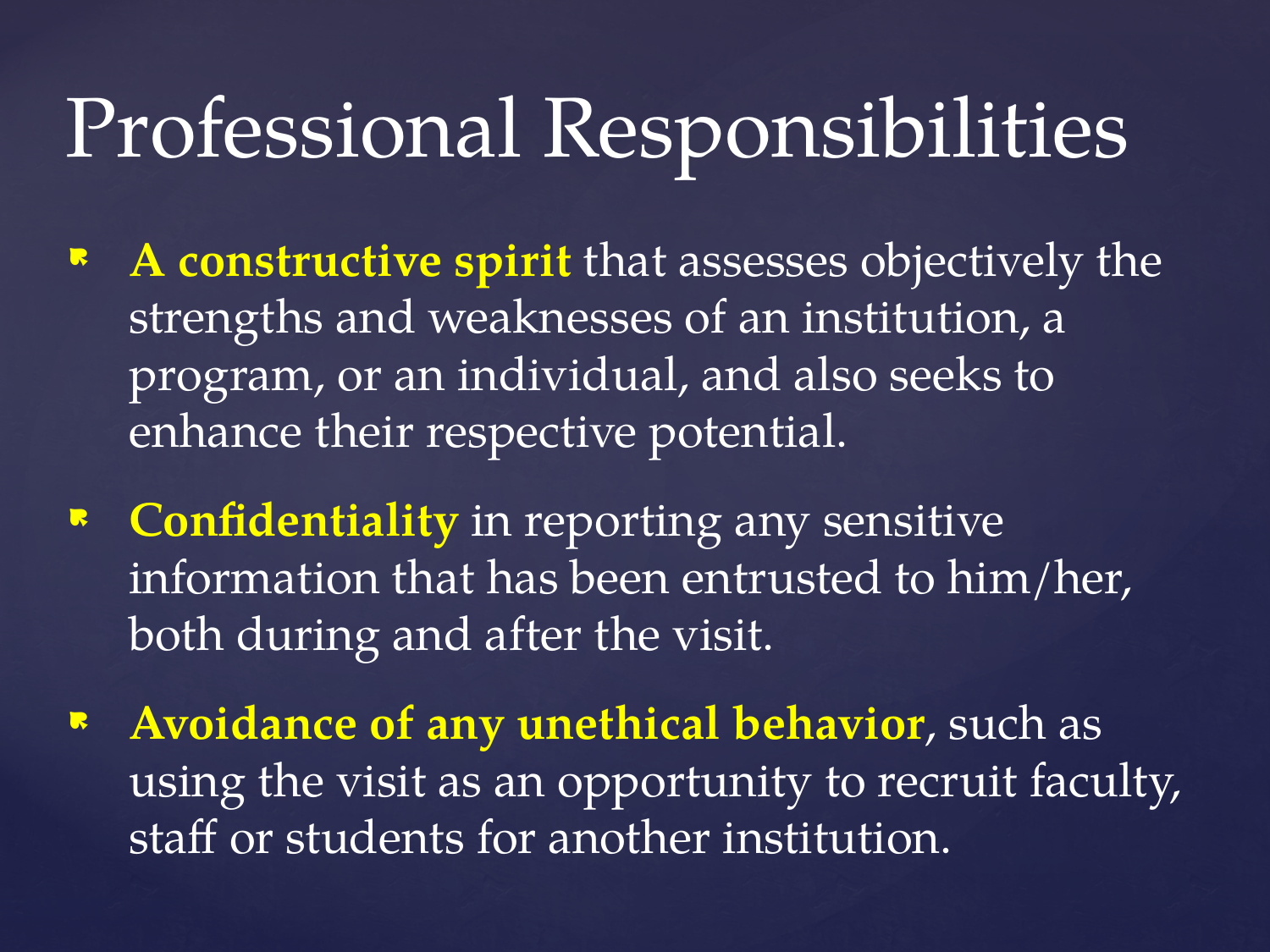

# Professional Responsibilities
A constructive spirit that assesses objectively the strengths and weaknesses of an institution, a program, or an individual, and also seeks to enhance their respective potential.
Confidentiality in reporting any sensitive information that has been entrusted to him/her, both during and after the visit.
Avoidance of any unethical behavior, such as using the visit as an opportunity to recruit faculty, staff or students for another institution.